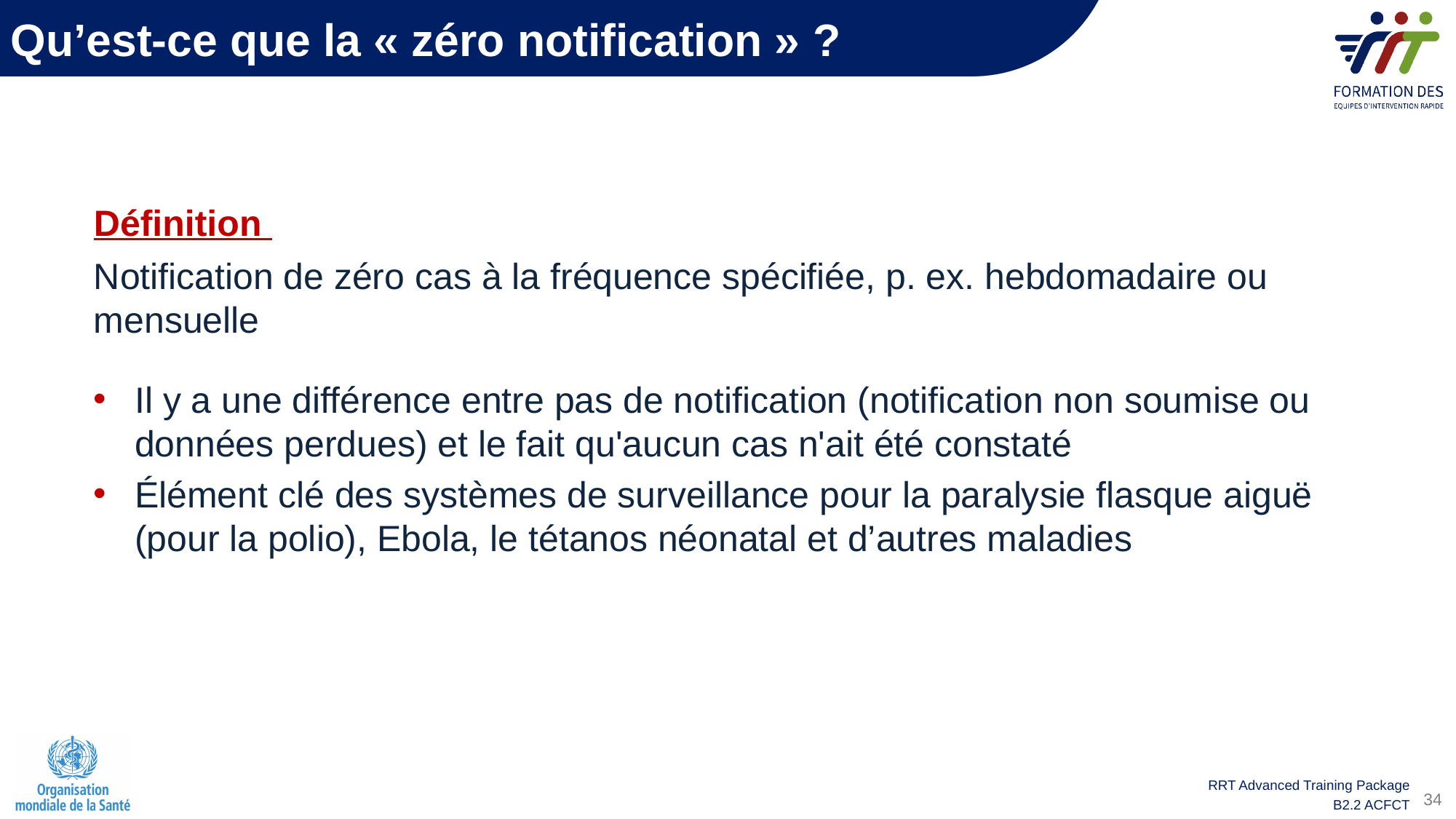

Qu’est-ce que la « zéro notification » ?
Définition
Notification de zéro cas à la fréquence spécifiée, p. ex. hebdomadaire ou mensuelle

Il y a une différence entre pas de notification (notification non soumise ou données perdues) et le fait qu'aucun cas n'ait été constaté
Élément clé des systèmes de surveillance pour la paralysie flasque aiguë (pour la polio), Ebola, le tétanos néonatal et d’autres maladies